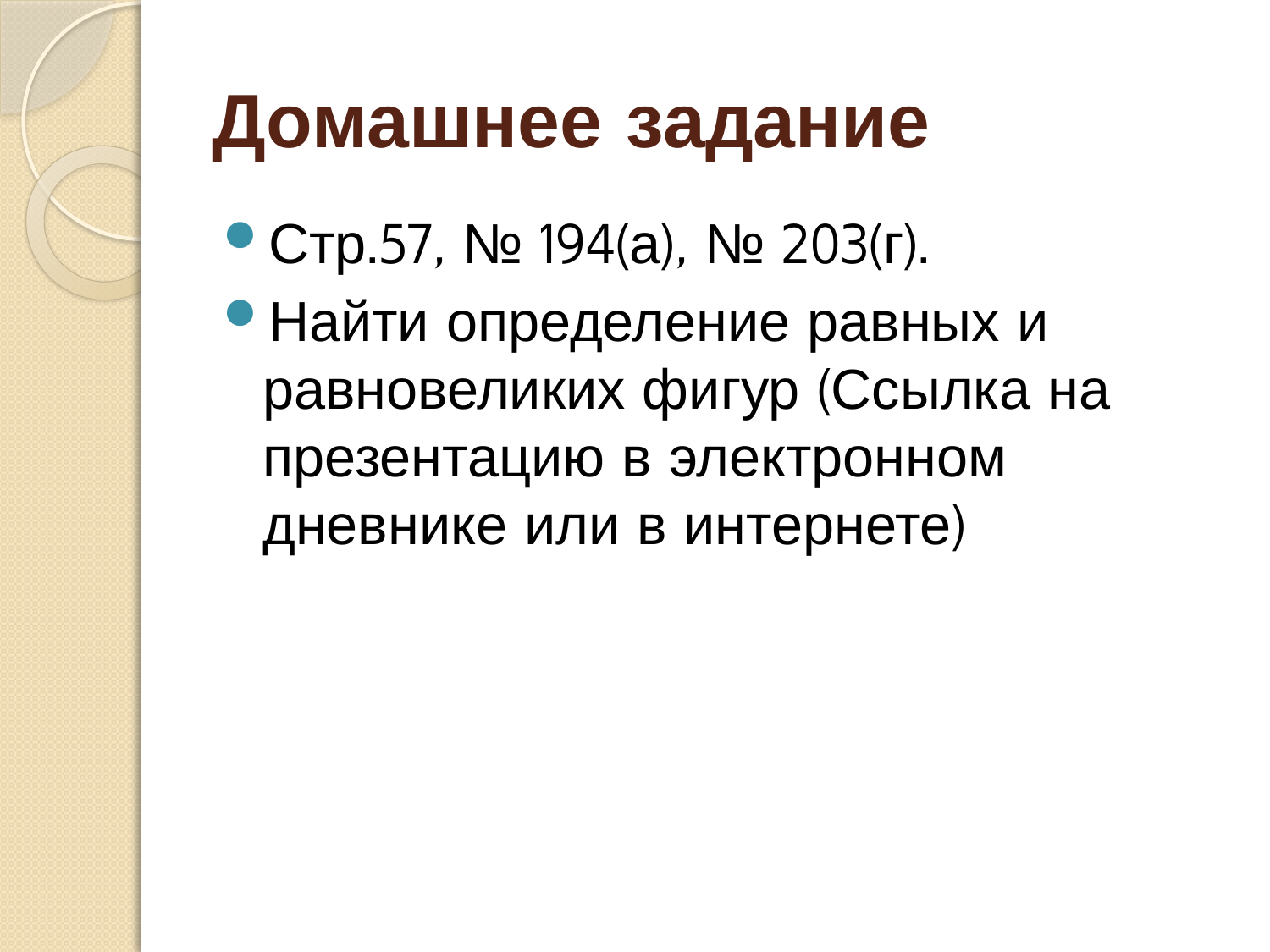

# Домашнее задание
Стр.57, № 194(а), № 203(г).
Найти определение равных и равновеликих фигур (Ссылка на презентацию в электронном дневнике или в интернете)